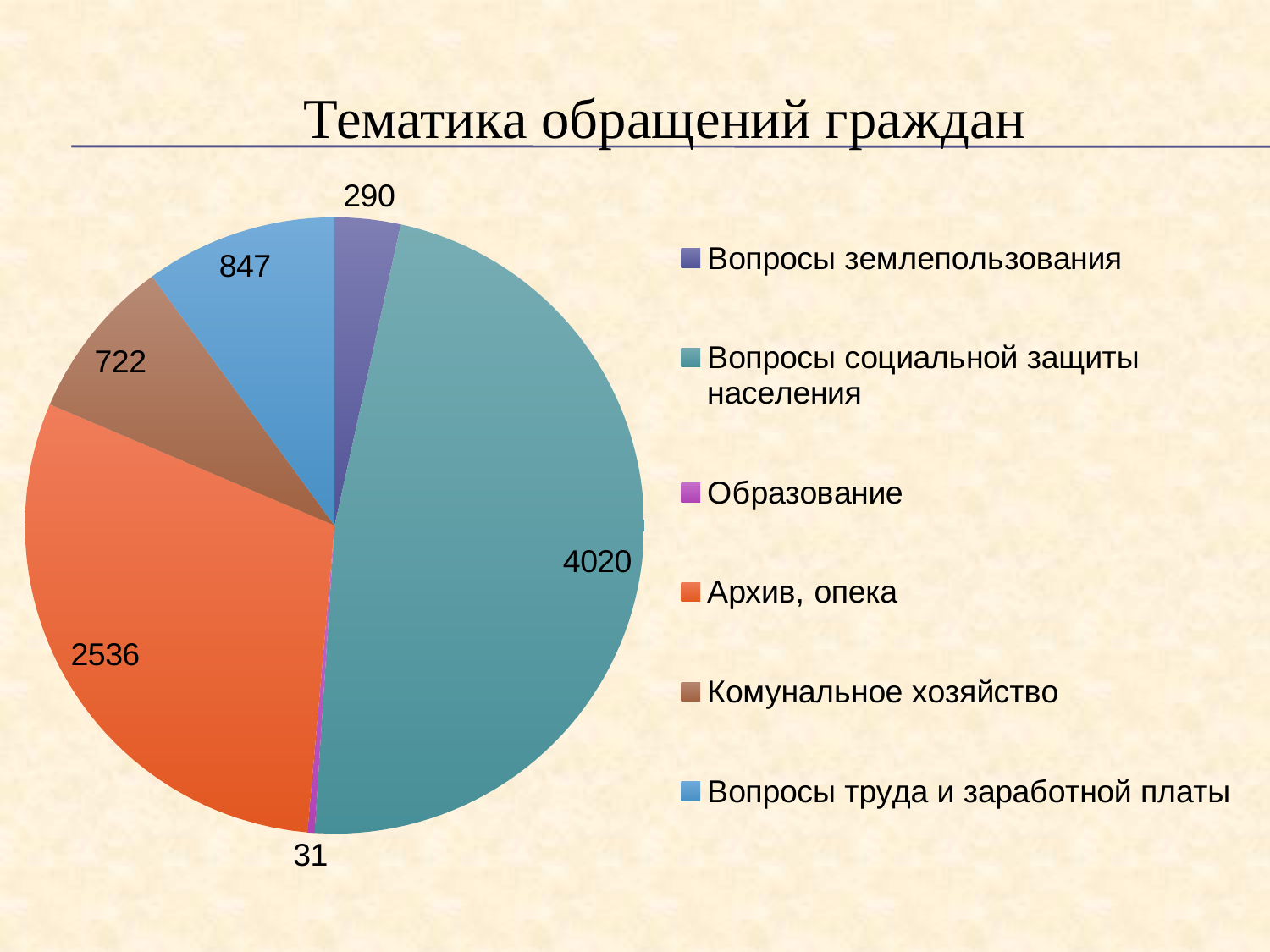

Тематика обращений граждан

### Chart

| Category | Тематика обращений граждан за I полугодие 2016 года |
|---|---|
| Вопросы землепользования | 290.0 |
| Вопросы социальной защиты населения | 4020.0 |
| Образование  | 31.0 |
| Архив, опека  | 2536.0 |
| Комунальное хозяйство | 722.0 |
| Вопросы труда и заработной платы | 847.0 |